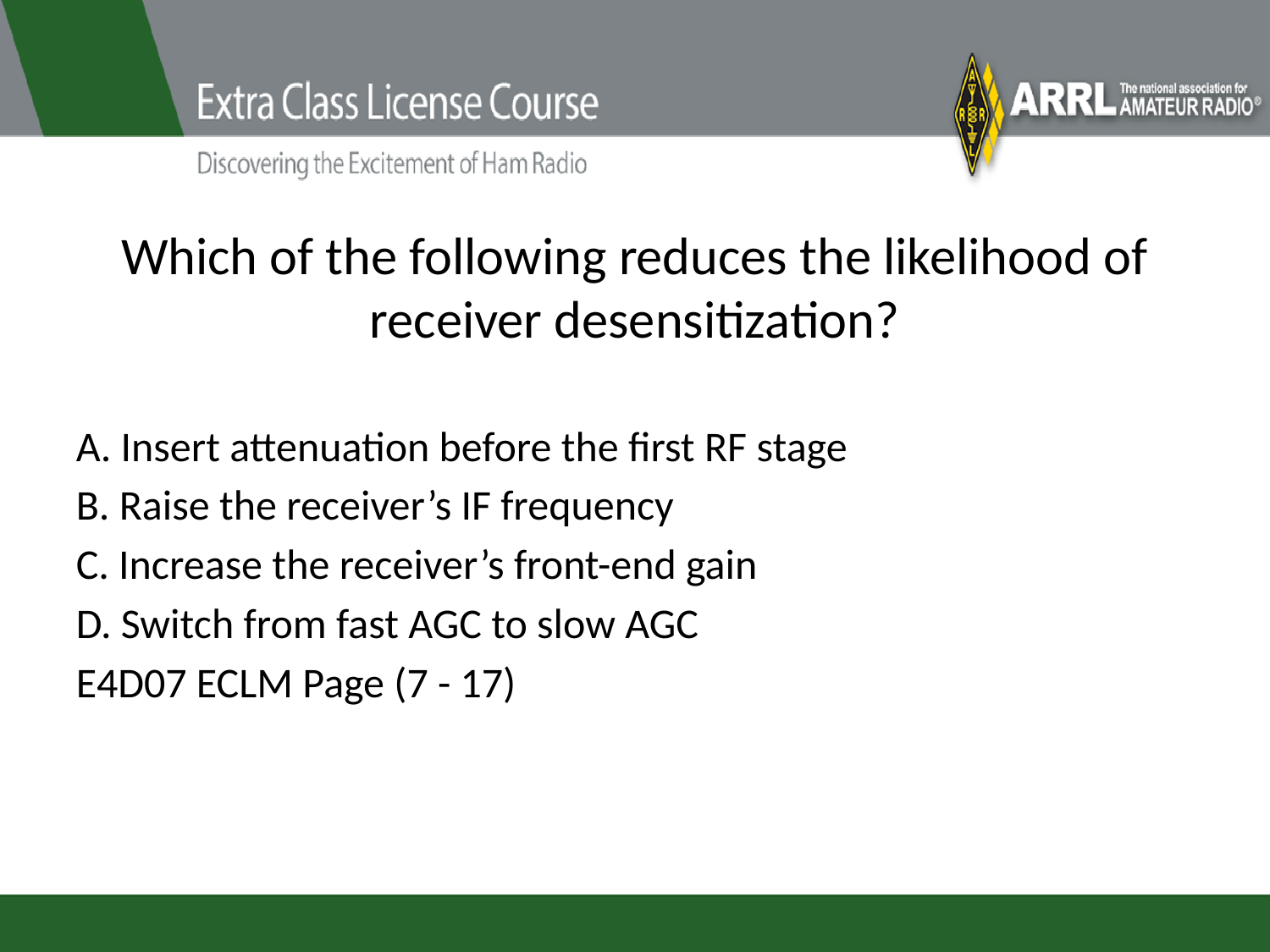

# Which of the following reduces the likelihood of receiver desensitization?
A. Insert attenuation before the first RF stage
B. Raise the receiver’s IF frequency
C. Increase the receiver’s front-end gain
D. Switch from fast AGC to slow AGC
E4D07 ECLM Page (7 - 17)